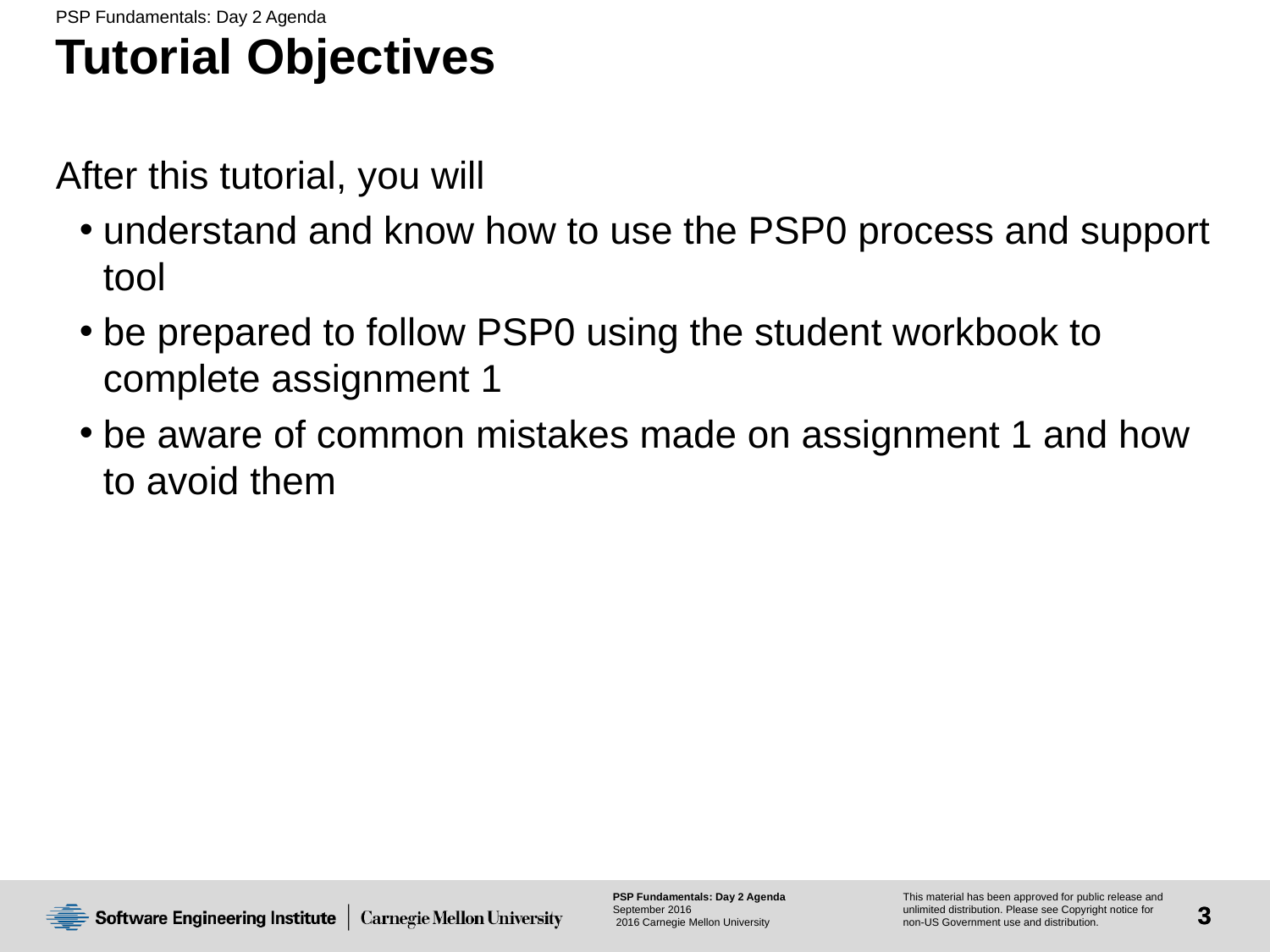

# Tutorial Objectives
After this tutorial, you will
understand and know how to use the PSP0 process and support tool
be prepared to follow PSP0 using the student workbook to complete assignment 1
be aware of common mistakes made on assignment 1 and how to avoid them